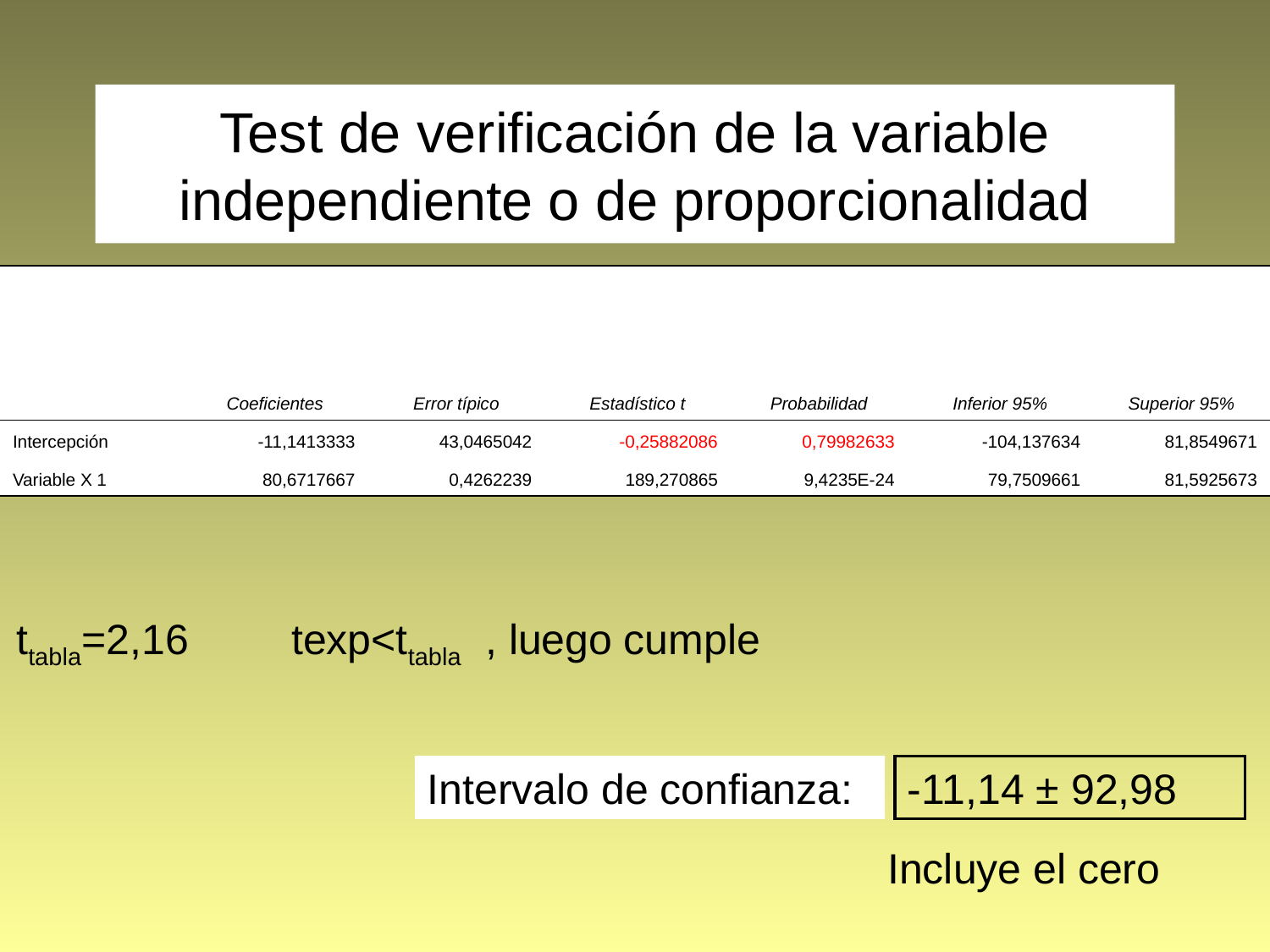

# Test de verificación de la variable independiente o de proporcionalidad
|  | Coeficientes | Error típico | Estadístico t | Probabilidad | Inferior 95% | Superior 95% |
| --- | --- | --- | --- | --- | --- | --- |
| Intercepción | -11,1413333 | 43,0465042 | -0,25882086 | 0,79982633 | -104,137634 | 81,8549671 |
| Variable X 1 | 80,6717667 | 0,4262239 | 189,270865 | 9,4235E-24 | 79,7509661 | 81,5925673 |
ttabla=2,16
texp<ttabla  , luego cumple
Intervalo de confianza:
-11,14 ± 92,98
Incluye el cero